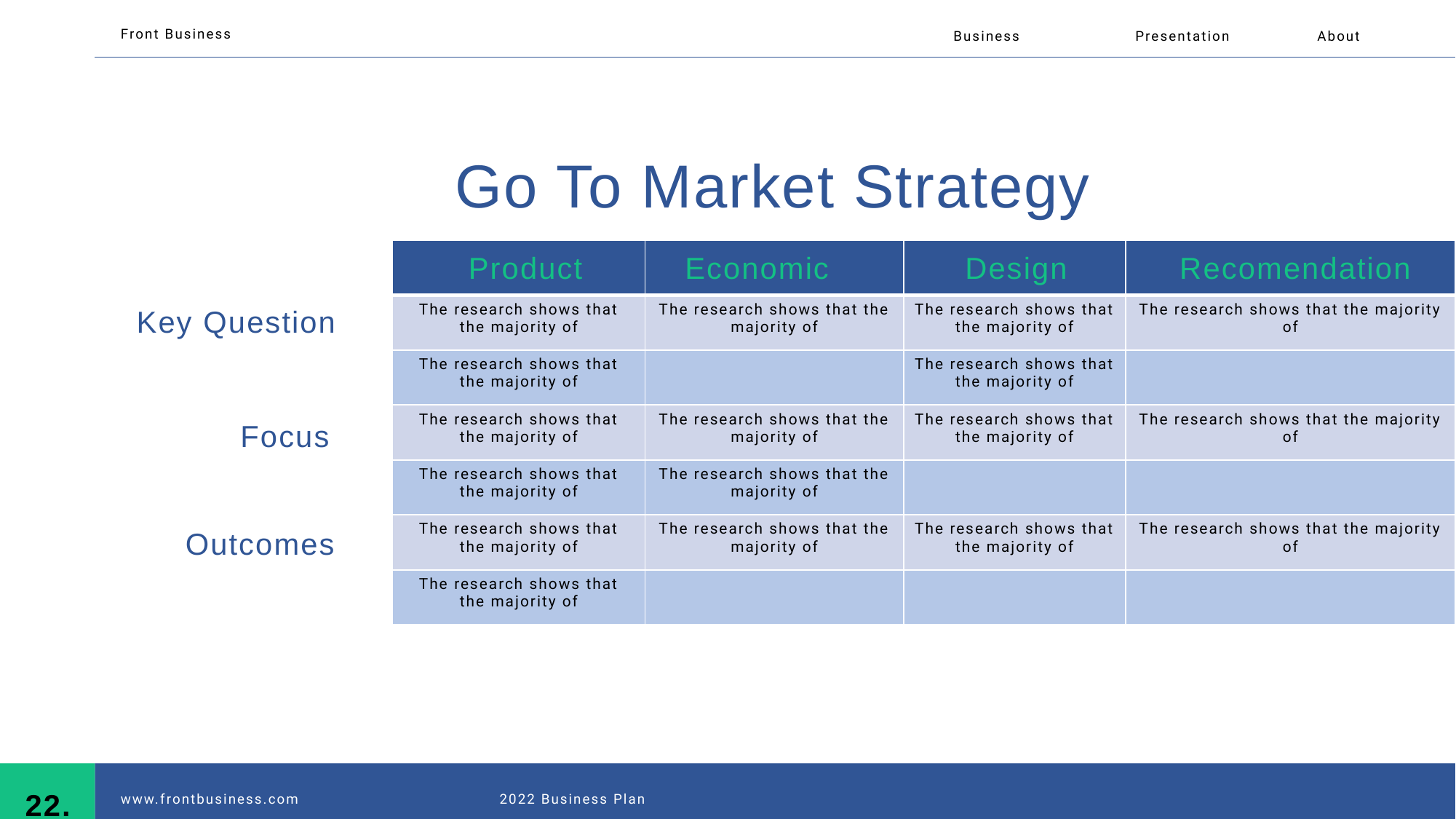

Front Business
Business
Presentation
About
Go To Market Strategy
|  |  |  |  |
| --- | --- | --- | --- |
| The research shows that the majority of | The research shows that the majority of | The research shows that the majority of | The research shows that the majority of |
| The research shows that the majority of |  | The research shows that the majority of |  |
| The research shows that the majority of | The research shows that the majority of | The research shows that the majority of | The research shows that the majority of |
| The research shows that the majority of | The research shows that the majority of |  |  |
| The research shows that the majority of | The research shows that the majority of | The research shows that the majority of | The research shows that the majority of |
| The research shows that the majority of |  |  |  |
Product
Economic
Design
Recomendation
Key Question
Focus
Outcomes
22.

www.frontbusiness.com
2022 Business Plan